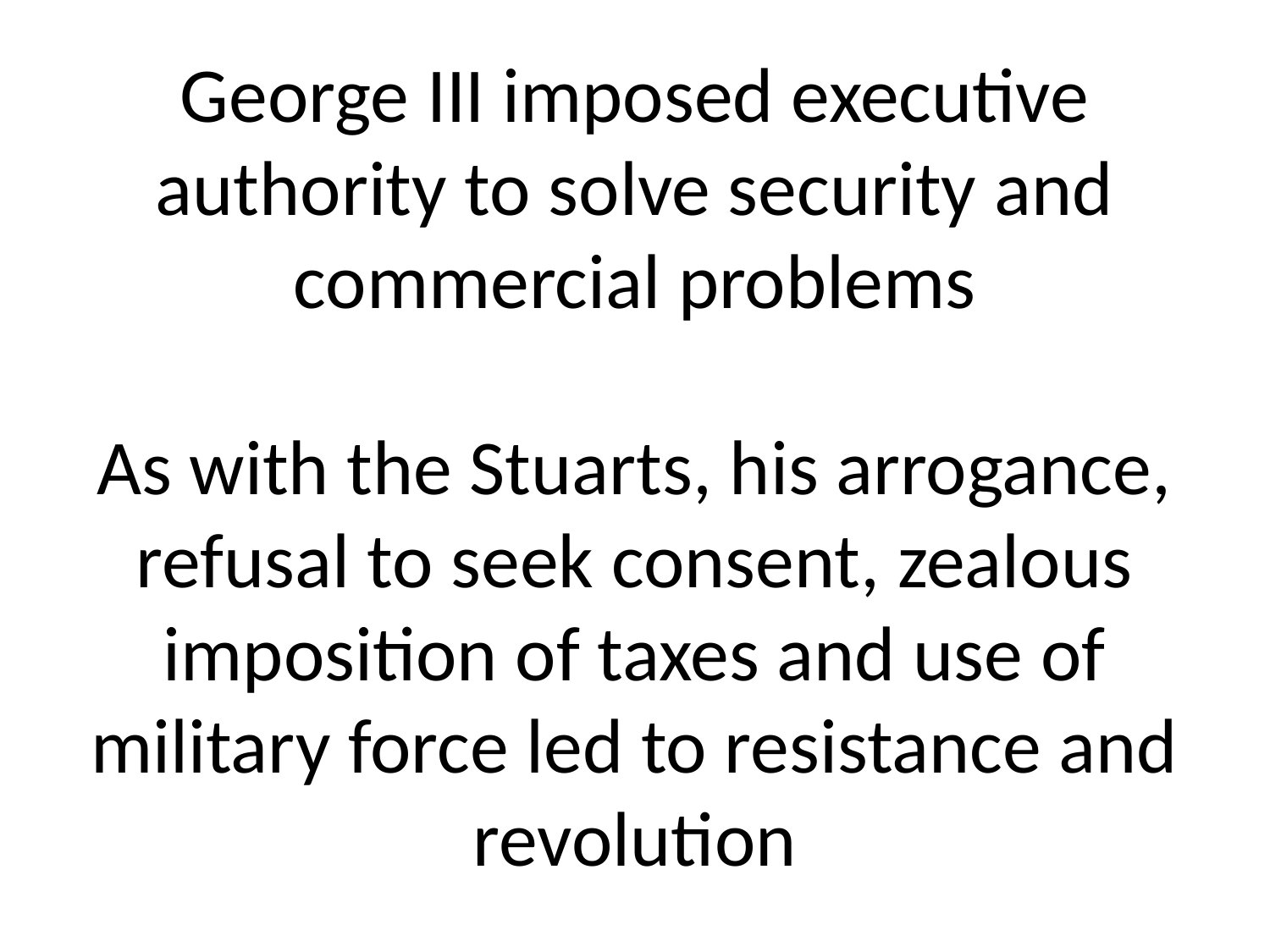

# George III imposed executive authority to solve security and commercial problems As with the Stuarts, his arrogance, refusal to seek consent, zealous imposition of taxes and use of military force led to resistance and revolution